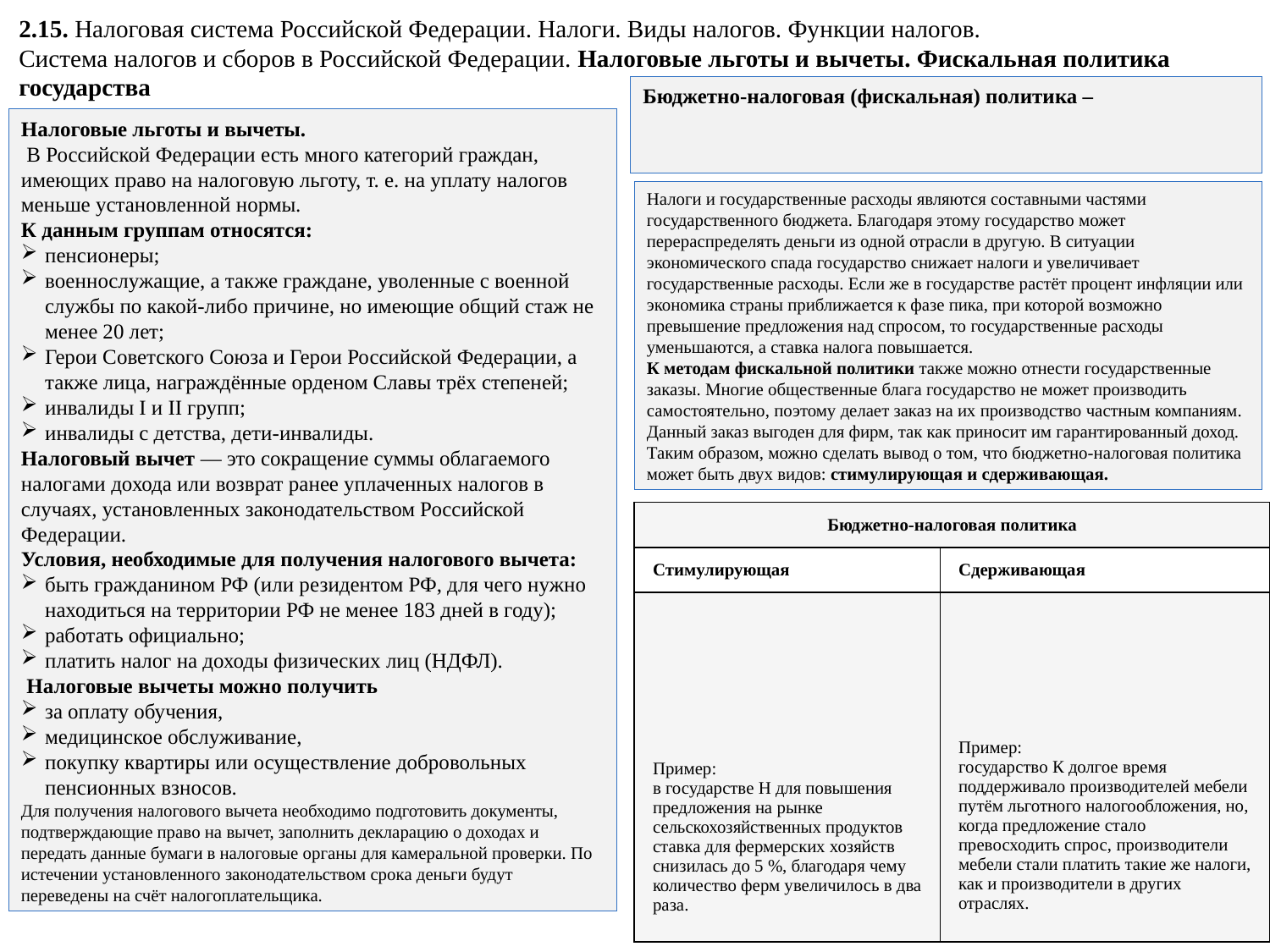

2.15. Налоговая система Российской Федерации. Налоги. Виды налогов. Функции налогов.
Система налогов и сборов в Российской Федерации. Налоговые льготы и вычеты. Фискальная политика государства
Бюджетно-налоговая (фискальная) политика –

Налоговые льготы и вычеты.
 В Российской Федерации есть много категорий граждан, имеющих право на налоговую льготу, т. е. на уплату налогов меньше установленной нормы.
К данным группам относятся:
пенсионеры;
военнослужащие, а также граждане, уволенные с военной службы по какой-либо причине, но имеющие общий стаж не менее 20 лет;
Герои Советского Союза и Герои Российской Федерации, а также лица, награждённые орденом Славы трёх степеней;
инвалиды I и II групп;
инвалиды с детства, дети-инвалиды.
Налоговый вычет — это сокращение суммы облагаемого налогами дохода или возврат ранее уплаченных налогов в случаях, установленных законодательством Российской Федерации.
Условия, необходимые для получения налогового вычета:
быть гражданином РФ (или резидентом РФ, для чего нужно находиться на территории РФ не менее 183 дней в году);
работать официально;
платить налог на доходы физических лиц (НДФЛ).
 Налоговые вычеты можно получить
за оплату обучения,
медицинское обслуживание,
покупку квартиры или осуществление добровольных пенсионных взносов.
Для получения налогового вычета необходимо подготовить документы, подтверждающие право на вычет, заполнить декларацию о доходах и передать данные бумаги в налоговые органы для камеральной проверки. По истечении установленного законодательством срока деньги будут переведены на счёт налогоплательщика.
Налоги и государственные расходы являются составными частями государственного бюджета. Благодаря этому государство может перераспределять деньги из одной отрасли в другую. В ситуации экономического спада государство снижает налоги и увеличивает государственные расходы. Если же в государстве растёт процент инфляции или экономика страны приближается к фазе пика, при которой возможно превышение предложения над спросом, то государственные расходы уменьшаются, а ставка налога повышается.
К методам фискальной политики также можно отнести государственные заказы. Многие общественные блага государство не может производить самостоятельно, поэтому делает заказ на их производство частным компаниям. Данный заказ выгоден для фирм, так как приносит им гарантированный доход.
Таким образом, можно сделать вывод о том, что бюджетно-налоговая политика может быть двух видов: стимулирующая и сдерживающая.
| Бюджетно-налоговая политика |  |
| --- | --- |
| Стимулирующая | Сдерживающая |
| Пример: в государстве Н для повышения предложения на рынке сельскохозяйственных продуктов ставка для фермерских хозяйств снизилась до 5 %, благодаря чему количество ферм увеличилось в два раза. | Пример: государство К долгое время поддерживало производителей мебели путём льготного налогообложения, но, когда предложение стало превосходить спрос, производители мебели стали платить такие же налоги, как и производители в других отраслях. |